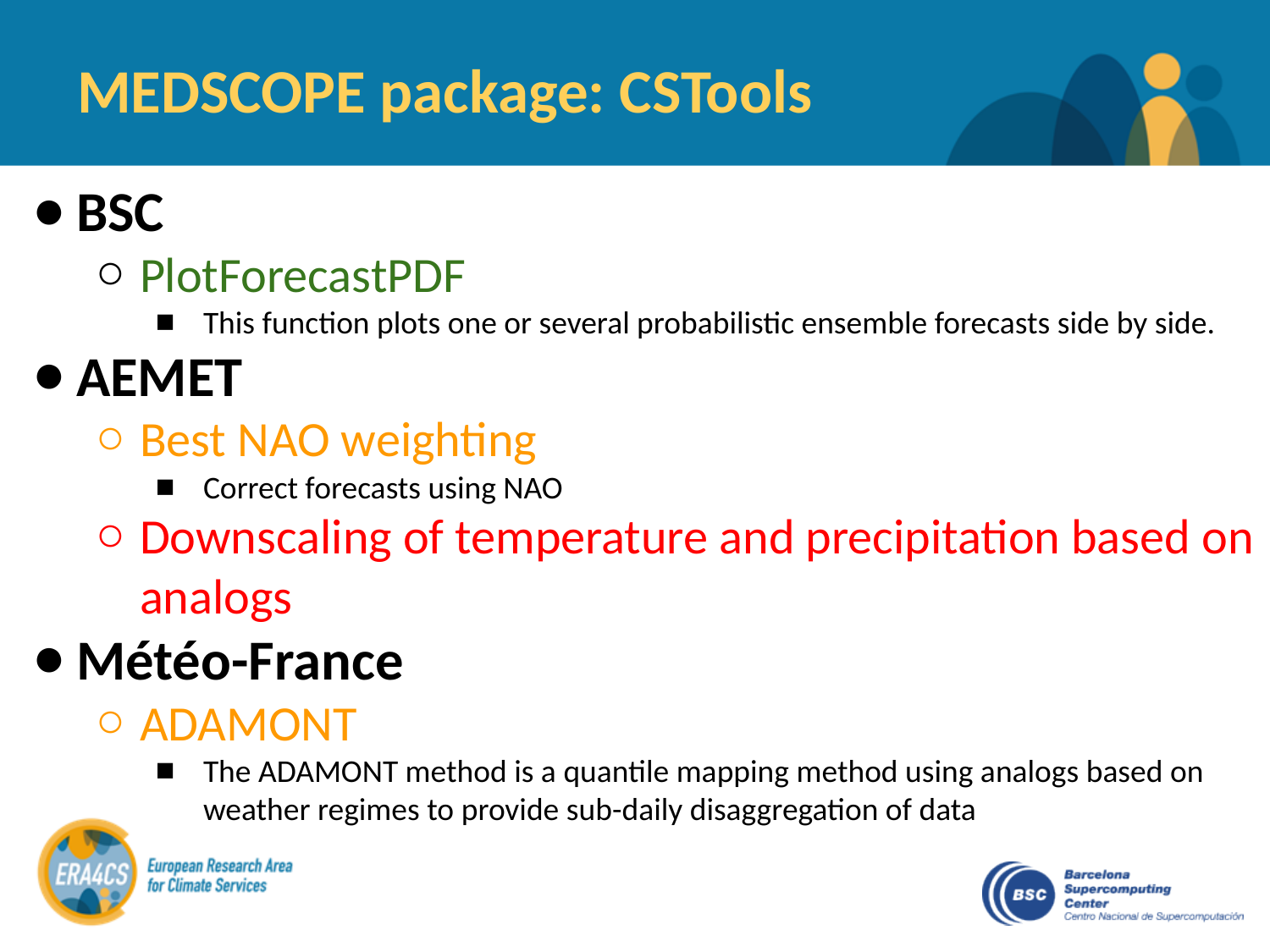

# MEDSCOPE package: CSTools
BSC
PlotForecastPDF
This function plots one or several probabilistic ensemble forecasts side by side.
AEMET
Best NAO weighting
Correct forecasts using NAO
Downscaling of temperature and precipitation based on analogs
Météo-France
ADAMONT
The ADAMONT method is a quantile mapping method using analogs based on weather regimes to provide sub-daily disaggregation of data